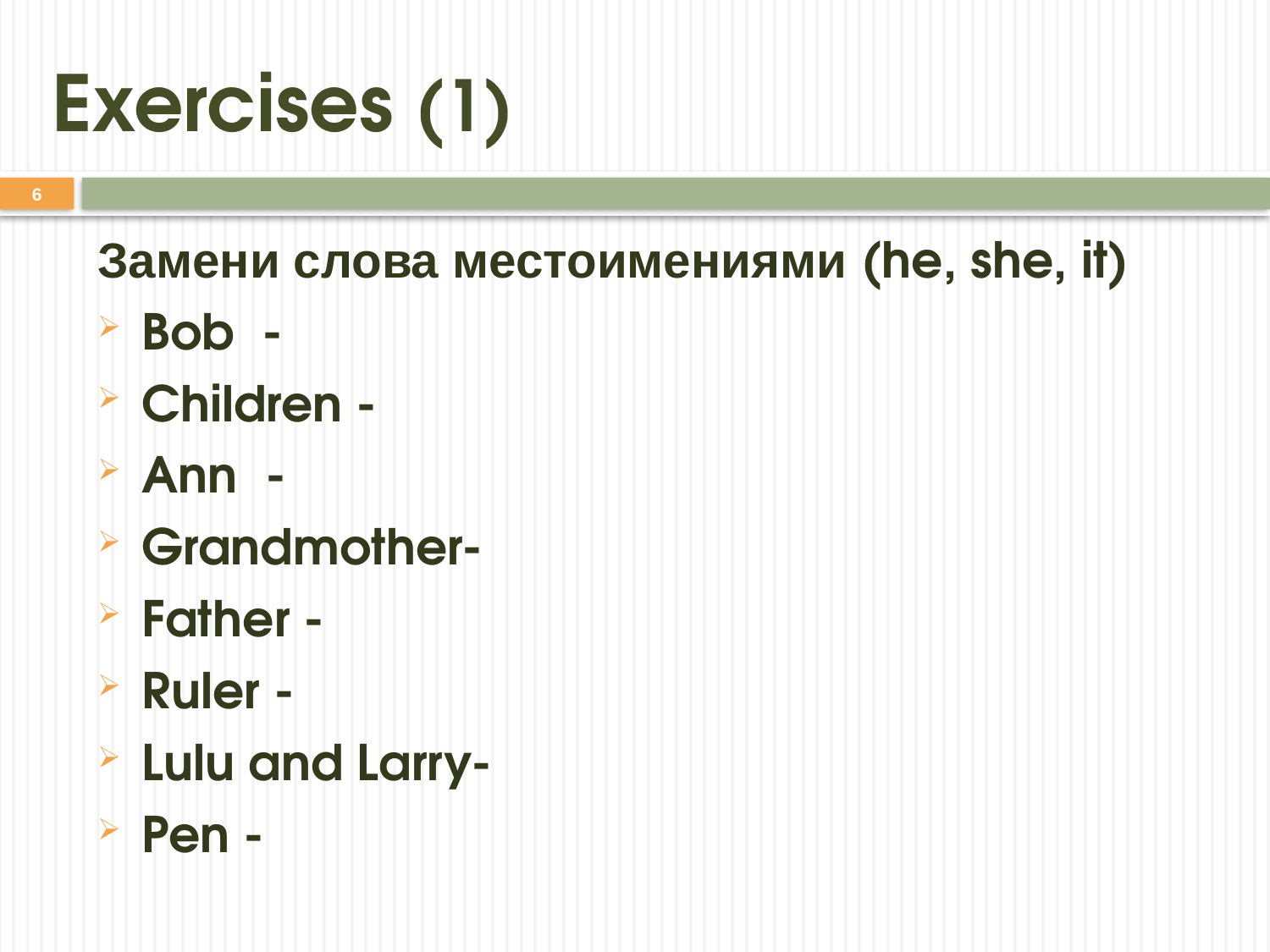

# Exercises (1)
6
Замени слова местоимениями (he, she, it)
Bob  -
Children -
Ann  -
Grandmother-
Father -
Ruler -
Lulu and Larry-
Pen -